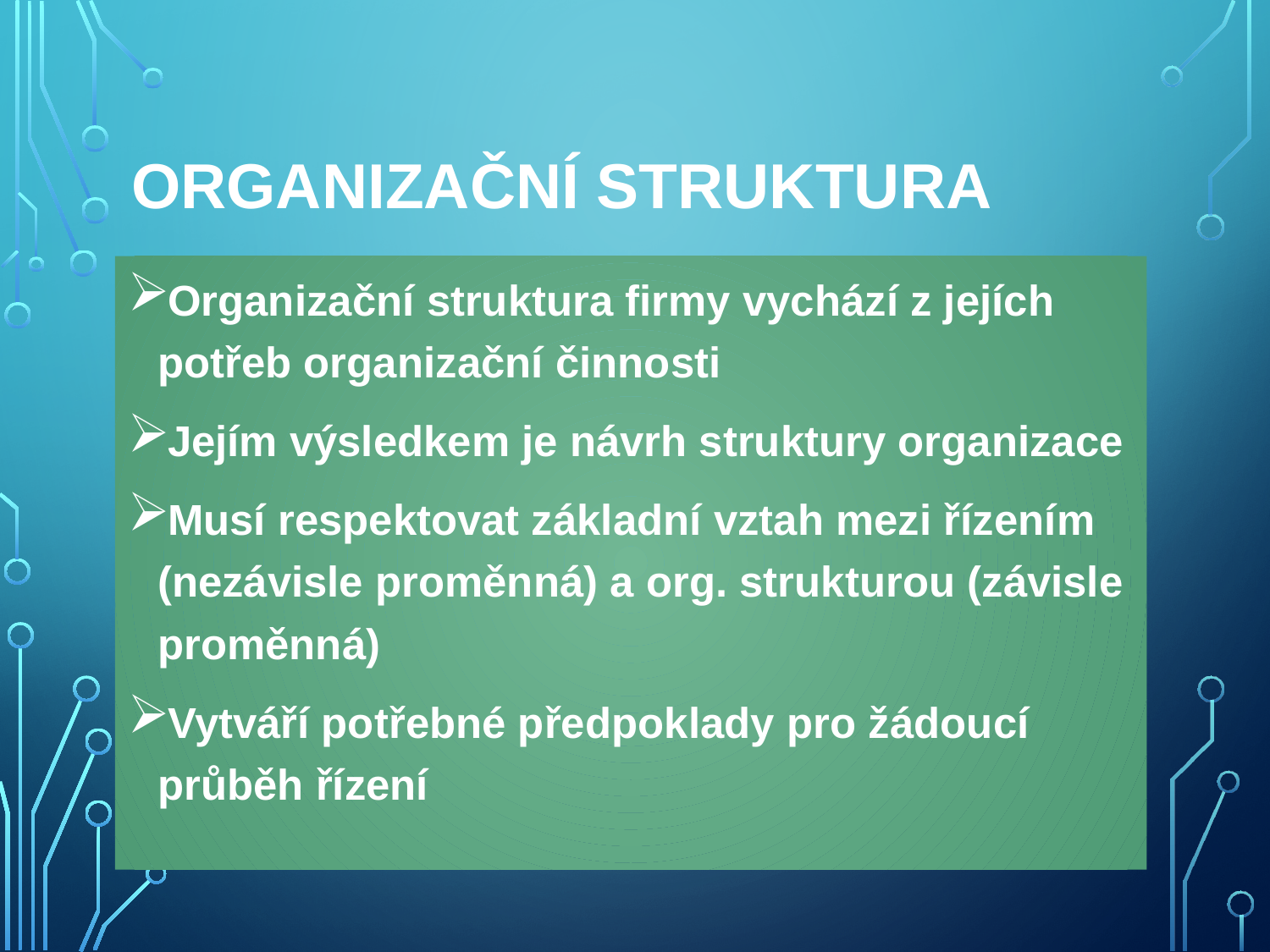

# ORGANIZAČNÍ STRUKTURA
Organizační struktura firmy vychází z jejích potřeb organizační činnosti
Jejím výsledkem je návrh struktury organizace
Musí respektovat základní vztah mezi řízením (nezávisle proměnná) a org. strukturou (závisle proměnná)
Vytváří potřebné předpoklady pro žádoucí průběh řízení